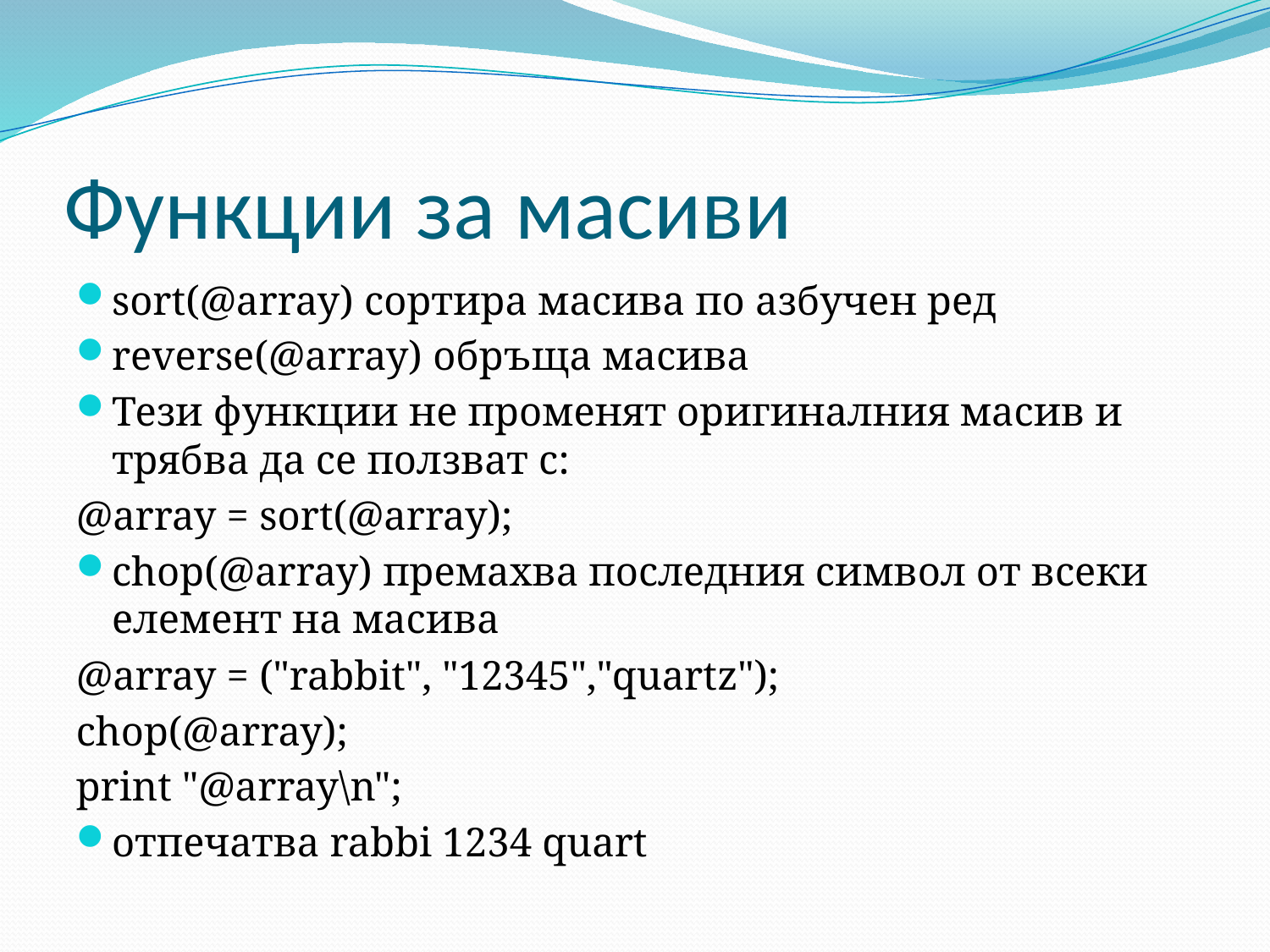

# Функции за масиви
sort(@array) сортира масива по азбучен ред
reverse(@array) обръща масива
Тези функции не променят оригиналния масив и трябва да се ползват с:
@array = sort(@array);
chop(@array) премахва последния символ от всеки елемент на масива
@array = ("rabbit", "12345","quartz");
chop(@array);
print "@array\n";
отпечатва rabbi 1234 quart